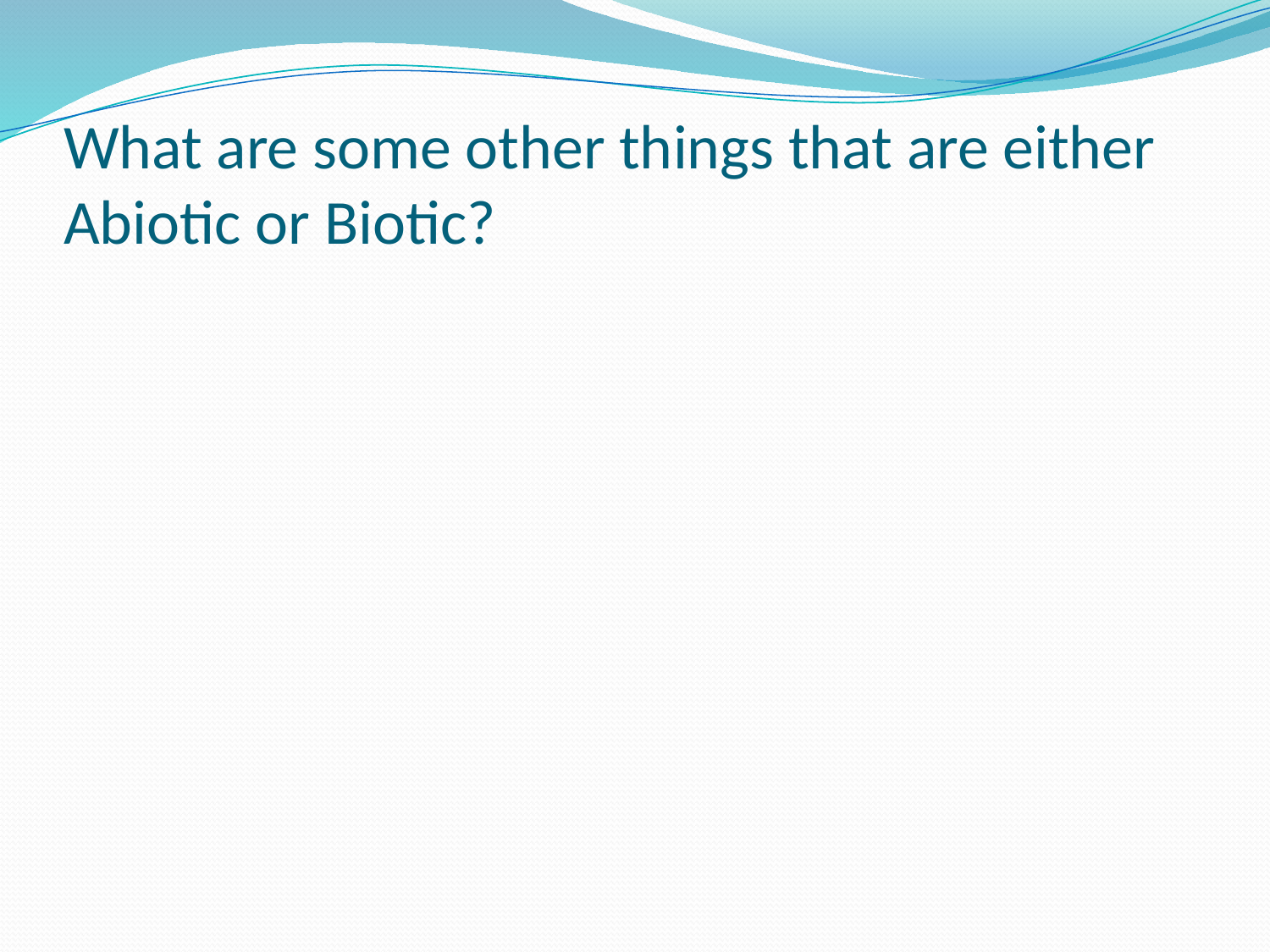

# What are some other things that are either Abiotic or Biotic?